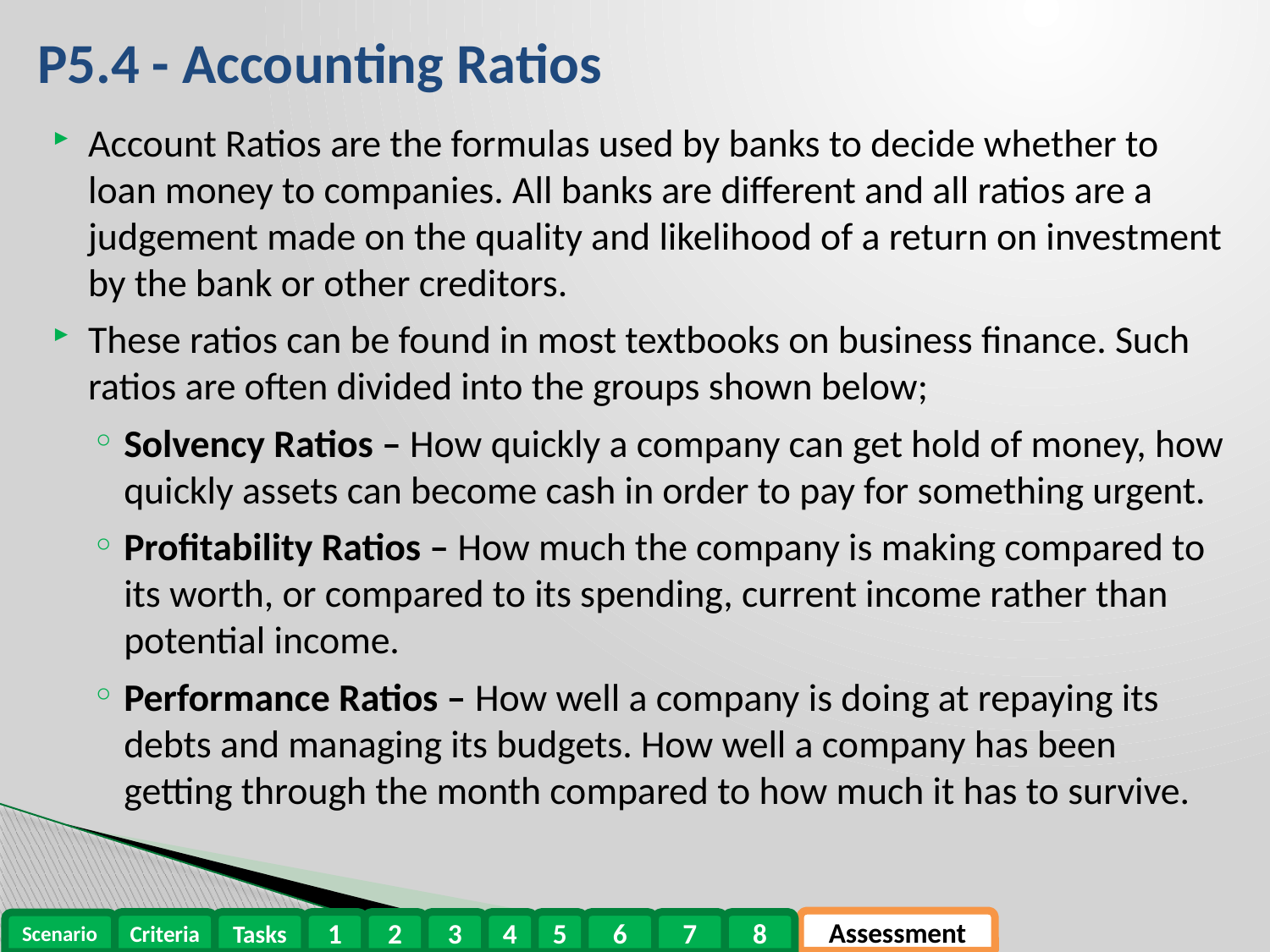

P5.4 - Accounting Ratios
Account Ratios are the formulas used by banks to decide whether to loan money to companies. All banks are different and all ratios are a judgement made on the quality and likelihood of a return on investment by the bank or other creditors.
These ratios can be found in most textbooks on business finance. Such ratios are often divided into the groups shown below;
Solvency Ratios – How quickly a company can get hold of money, how quickly assets can become cash in order to pay for something urgent.
Profitability Ratios – How much the company is making compared to its worth, or compared to its spending, current income rather than potential income.
Performance Ratios – How well a company is doing at repaying its debts and managing its budgets. How well a company has been getting through the month compared to how much it has to survive.